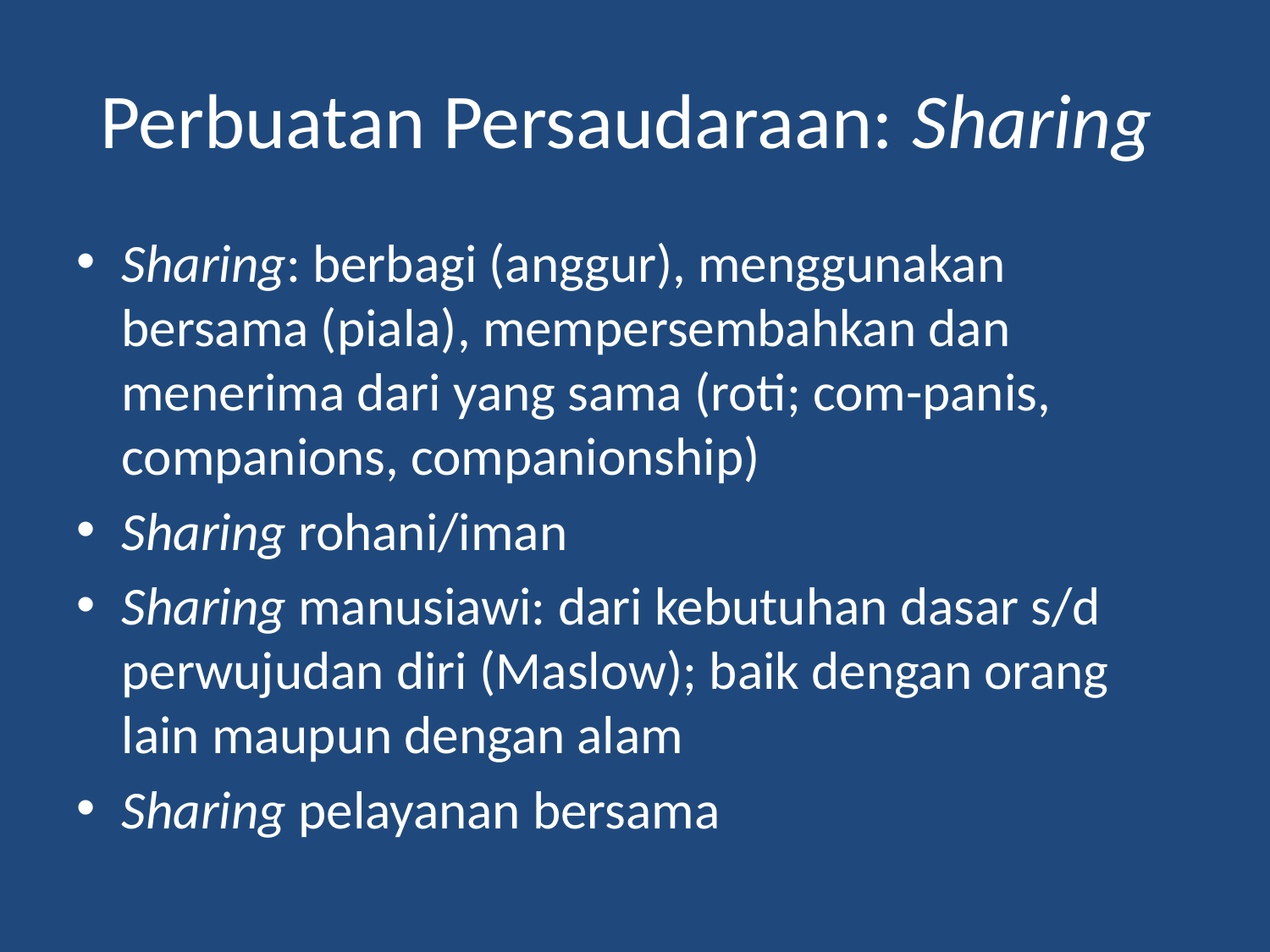

# Perbuatan Persaudaraan: Sharing
Sharing: berbagi (anggur), menggunakan bersama (piala), mempersembahkan dan menerima dari yang sama (roti; com-panis, companions, companionship)
Sharing rohani/iman
Sharing manusiawi: dari kebutuhan dasar s/d perwujudan diri (Maslow); baik dengan orang lain maupun dengan alam
Sharing pelayanan bersama